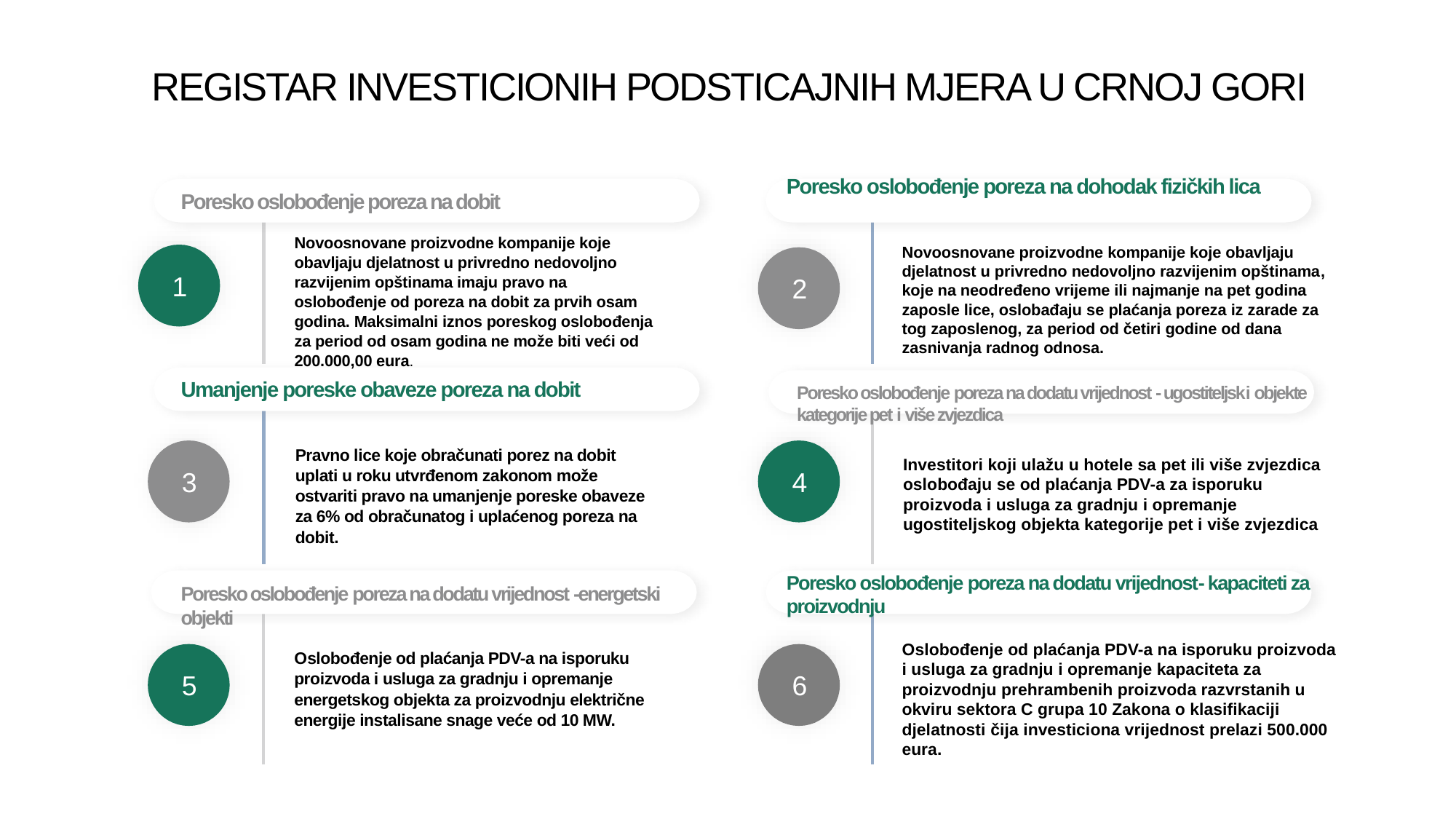

# REGISTAR INVESTICIONIH PODSTICAJNIH MJERA U CRNOJ GORI

Poresko oslobođenje poreza na dohodak fizičkih lica
Poresko oslobođenje poreza na dobit

Novoosnovane proizvodne kompanije koje obavljaju djelatnost u privredno nedovoljno razvijenim opštinama imaju pravo na oslobođenje od poreza na dobit za prvih osam godina. Maksimalni iznos poreskog oslobođenja za period od osam godina ne može biti veći od 200.000,00 eura.

1

2
Novoosnovane proizvodne kompanije koje obavljaju djelatnost u privredno nedovoljno razvijenim opštinama, koje na neodređeno vrijeme ili najmanje na pet godina zaposle lice, oslobađaju se plaćanja poreza iz zarade za tog zaposlenog, za period od četiri godine od dana zasnivanja radnog odnosa.

Umanjenje poreske obaveze poreza na dobit
Poresko oslobođenje poreza na dodatu vrijednost - ugostiteljski objekte kategorije pet i više zvjezdica

3

4
Pravno lice koje obračunati porez na dobit uplati u roku utvrđenom zakonom može ostvariti pravo na umanjenje poreske obaveze za 6% od obračunatog i uplaćenog poreza na dobit.
Investitori koji ulažu u hotele sa pet ili više zvjezdica oslobođaju se od plaćanja PDV-a za isporuku proizvoda i usluga za gradnju i opremanje ugostiteljskog objekta kategorije pet i više zvjezdica

Poresko oslobođenje poreza na dodatu vrijednost- kapaciteti za proizvodnju
Poresko oslobođenje poreza na dodatu vrijednost -energetski objekti

5

6
Oslobođenje od plaćanja PDV-a na isporuku proizvoda i usluga za gradnju i opremanje kapaciteta za proizvodnju prehrambenih proizvoda razvrstanih u okviru sektora C grupa 10 Zakona o klasifikaciji djelatnosti čija investiciona vrijednost prelazi 500.000 eura.
Oslobođenje od plaćanja PDV-a na isporuku proizvoda i usluga za gradnju i opremanje energetskog objekta za proizvodnju električne energije instalisane snage veće od 10 MW.